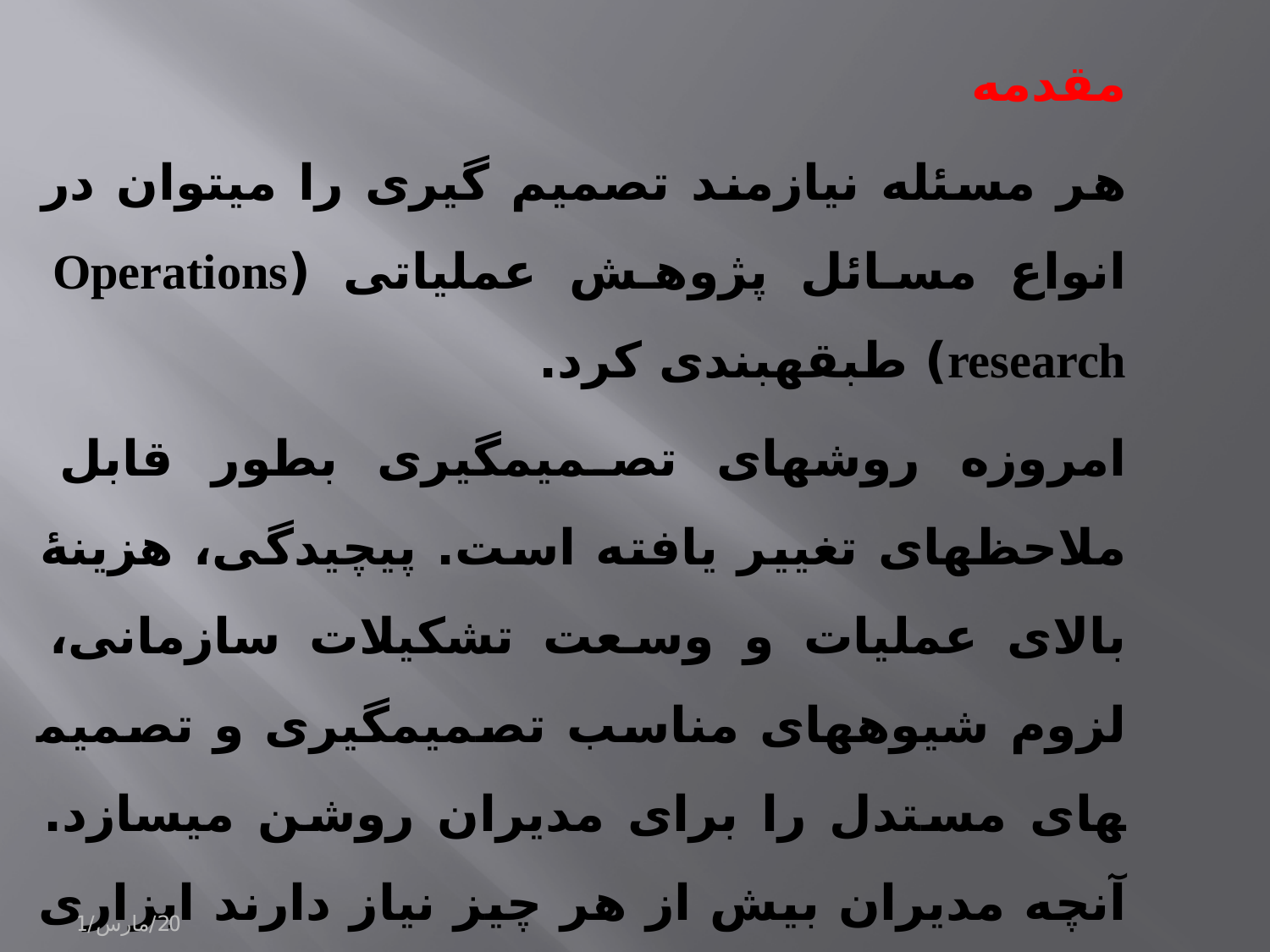

مقدمه
هر مسئله نیازمند تصمیم گیری را می­توان در انواع مسائل پژوهش عملیاتی (Operations research) طبقه­بندی کرد.
امروزه روش­های تصمیم­گیری بطور قابل ملاحظه­ای تغییر یافته است. پیچیدگی، هزینۀ بالای عملیات و وسعت تشکیلات سازمانی، لزوم شیوه­های مناسب تصمیم­گیری و تصمیم­های مستدل را برای مدیران روشن می­سازد. آنچه مدیران بیش از هر چیز نیاز دارند ابزاری راحت، مطمئن و کاربردی برای یاری رساندن به آنها در تصمیم­گیری است.

20/مارس/1